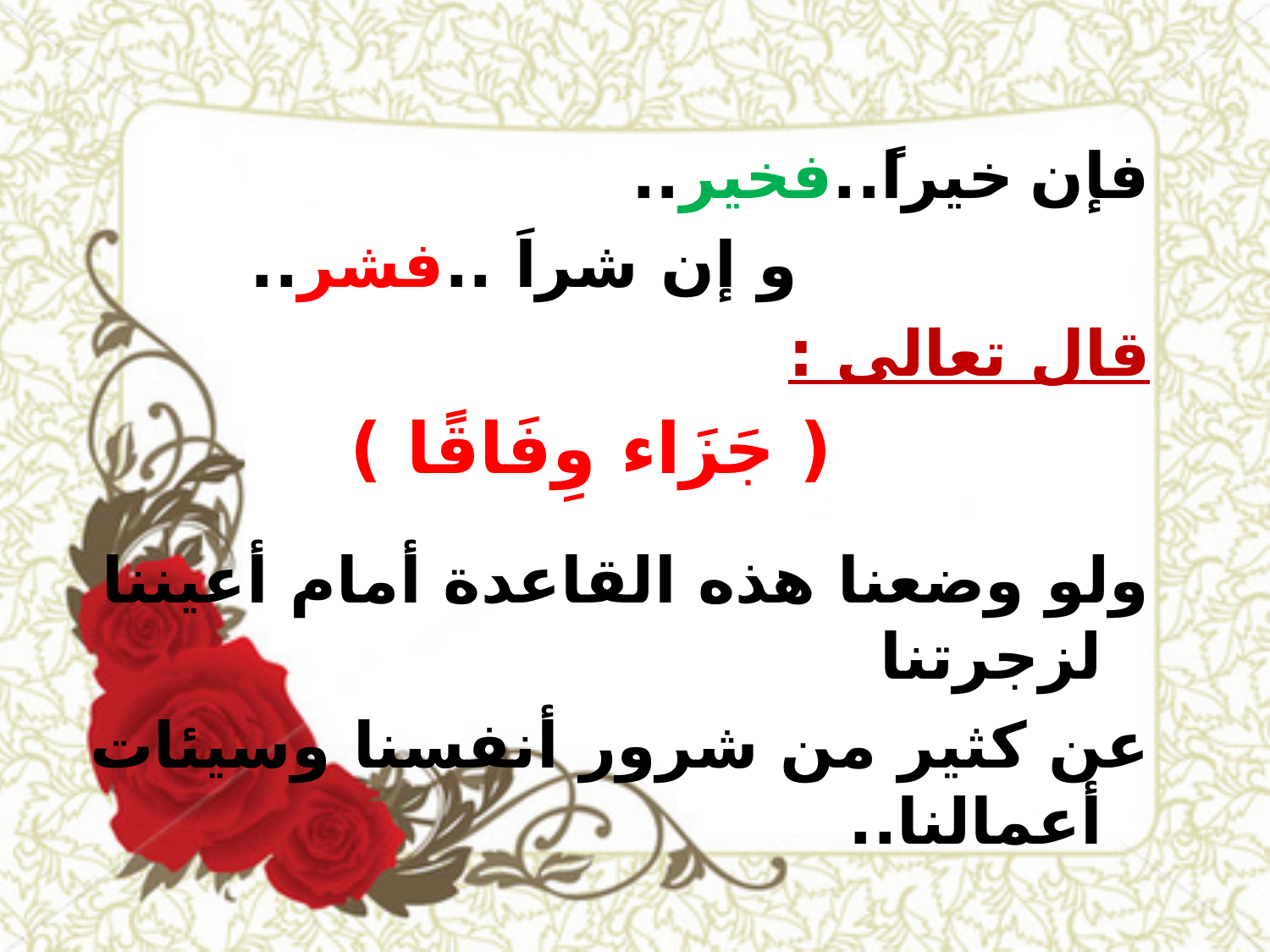

فإن خيراً..فخير..
                و إن شراَ ..فشر..
قال تعالى :
( جَزَاء وِفَاقًا )

ولو وضعنا هذه القاعدة أمام أعيننا لزجرتنا
عن كثير من شرور أنفسنا وسيئات أعمالنا..